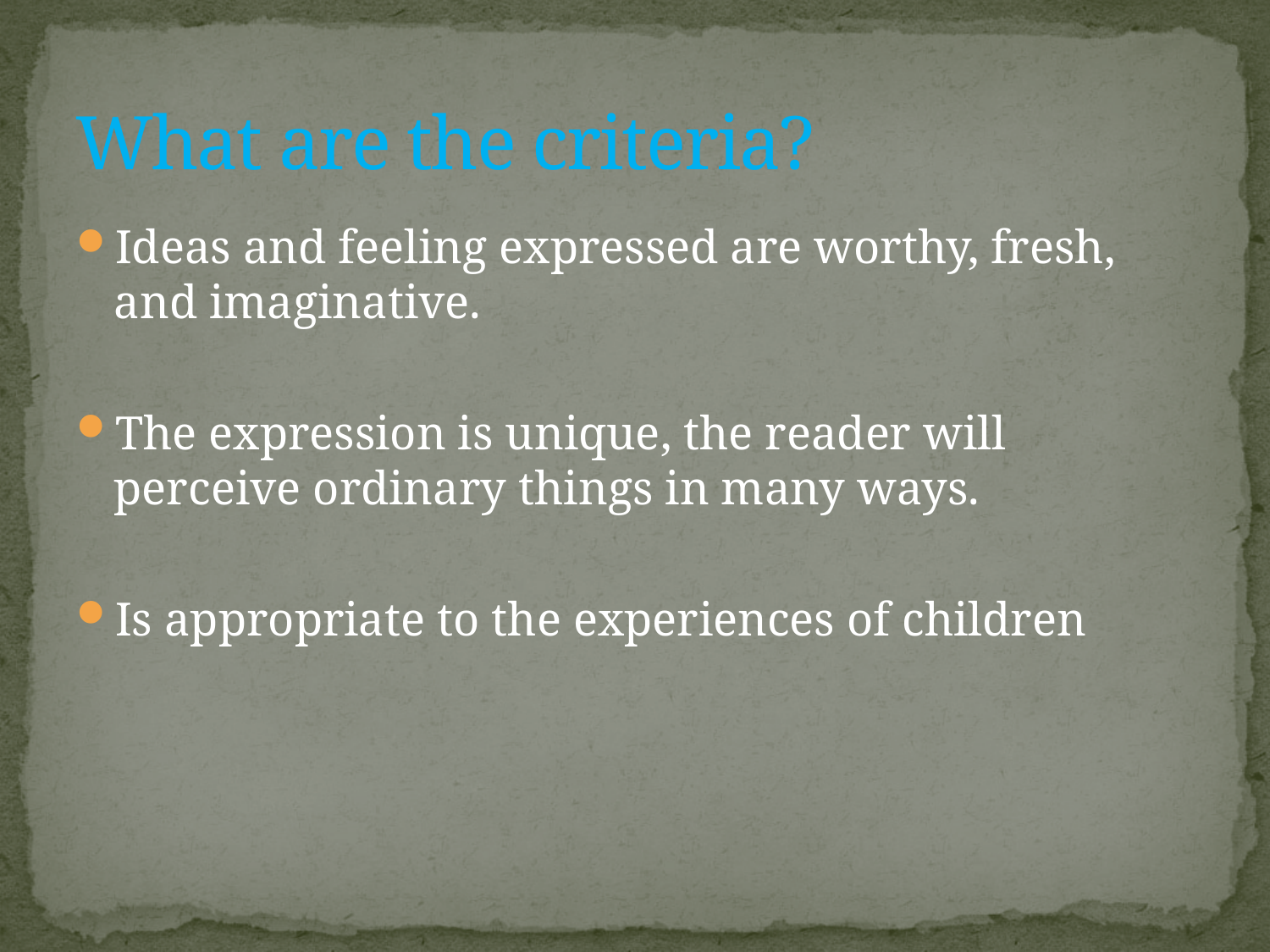

# What are the criteria?
Ideas and feeling expressed are worthy, fresh, and imaginative.

The expression is unique, the reader will perceive ordinary things in many ways.

Is appropriate to the experiences of children